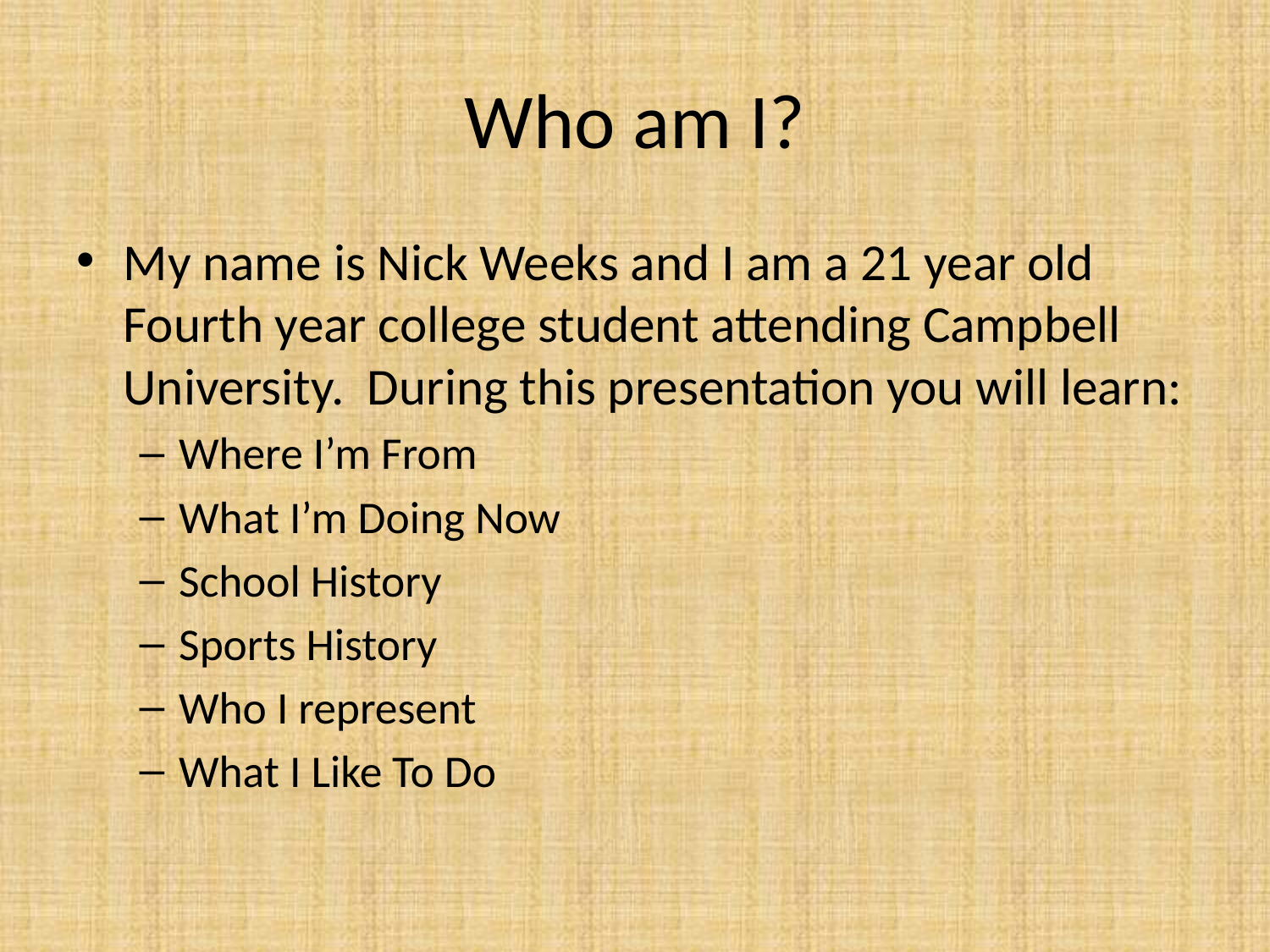

# Who am I?
My name is Nick Weeks and I am a 21 year old Fourth year college student attending Campbell University.  During this presentation you will learn:
Where I’m From
What I’m Doing Now
School History
Sports History
Who I represent
What I Like To Do